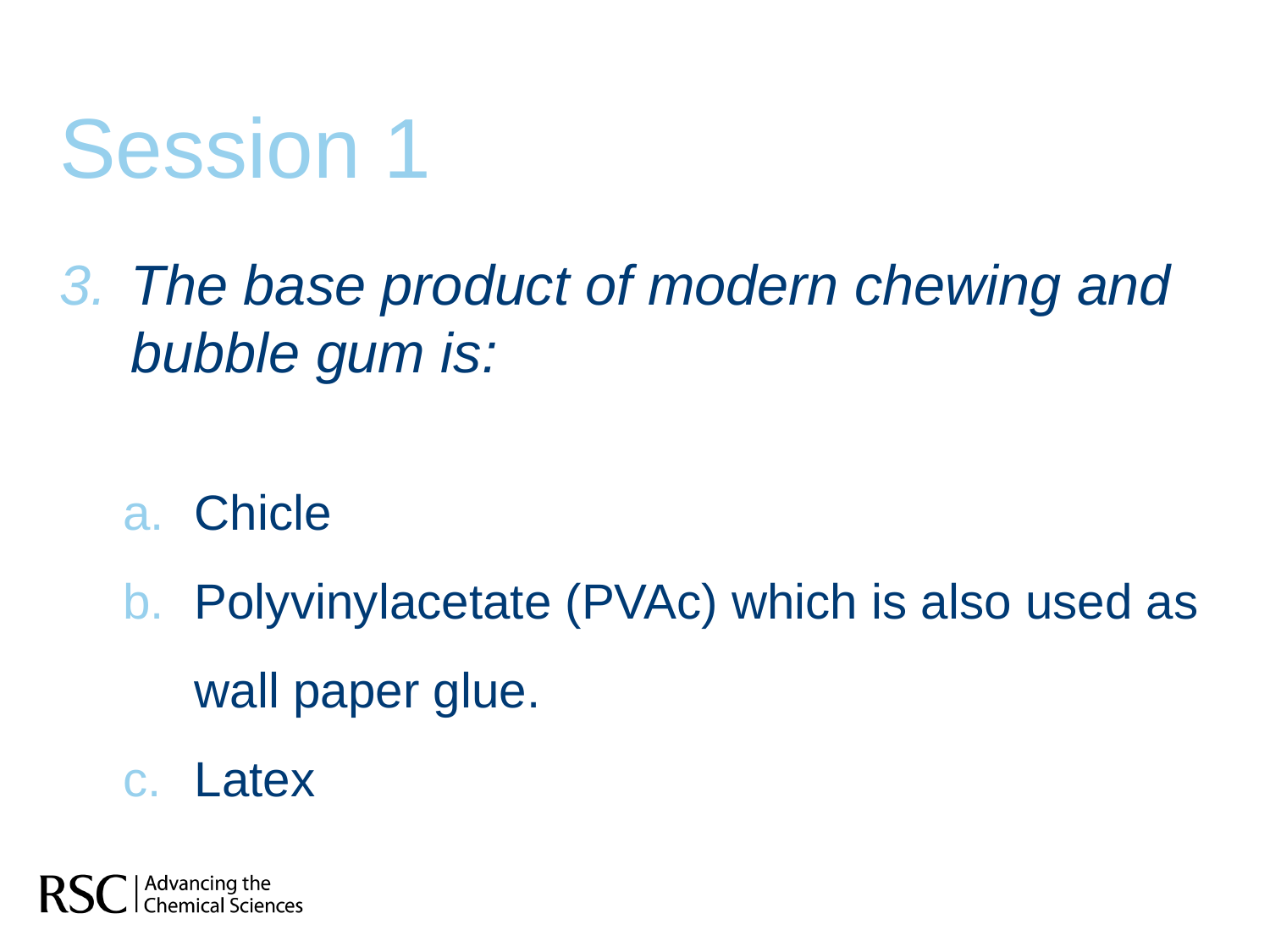

# Session 1
The base product of modern chewing and bubble gum is:

Chicle
Polyvinylacetate (PVAc) which is also used as wall paper glue.
Latex